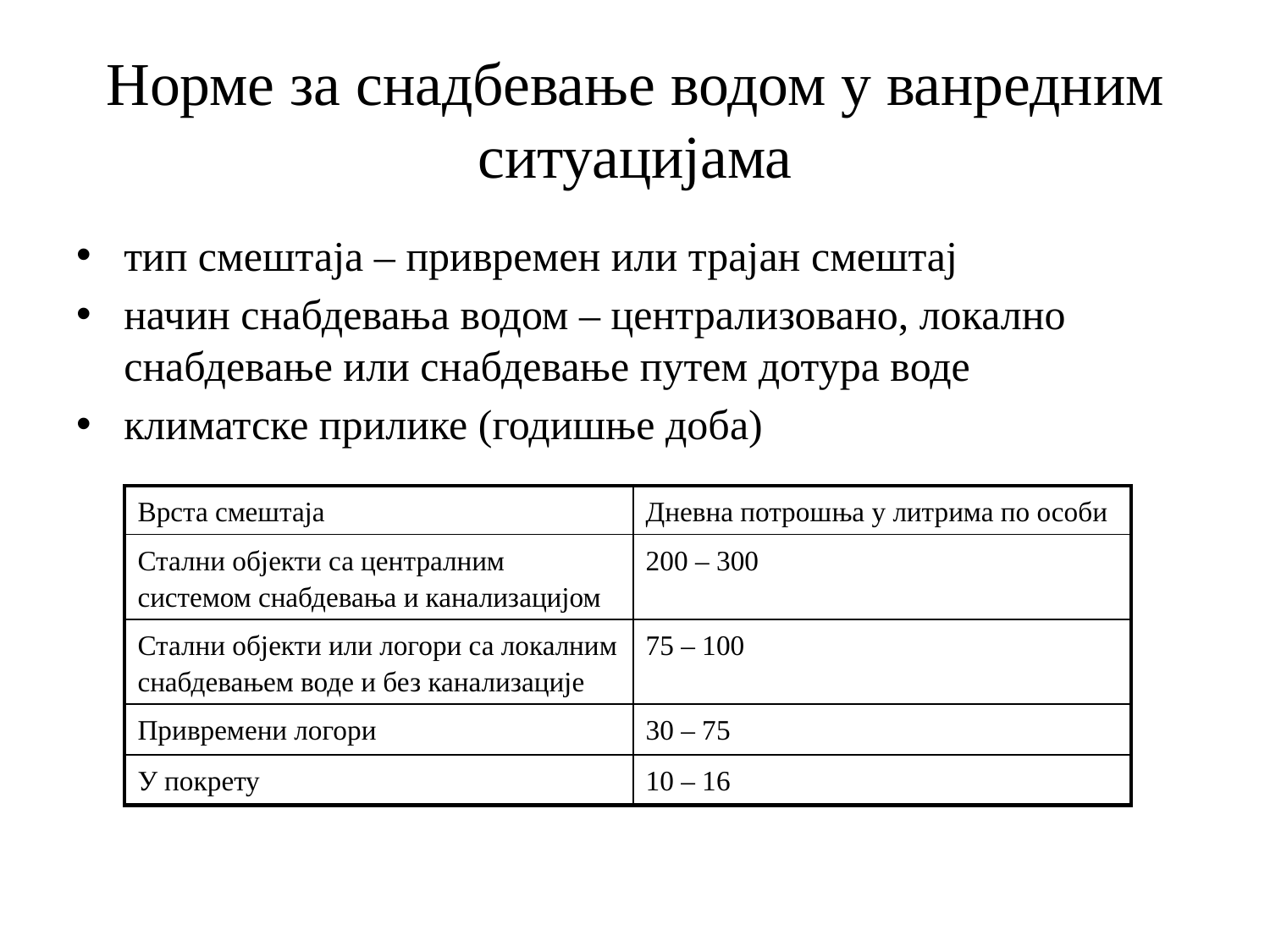

# Норме за снадбевање водом у ванредним ситуацијама
тип смештаја – привремен или трајан смештај
начин снабдевања водом – централизовано, локално снабдевање или снабдевање путем дотура воде
климатске прилике (годишње доба)

| Врста смештаја | Дневна потрошња у литрима по особи |
| --- | --- |
| Стални објекти са централним системом снабдевања и канализацијом | 200 – 300 |
| Стални објекти или логори са локалним снабдевањем воде и без канализације | 75 – 100 |
| Привремени логори | 30 – 75 |
| У покрету | 10 – 16 |